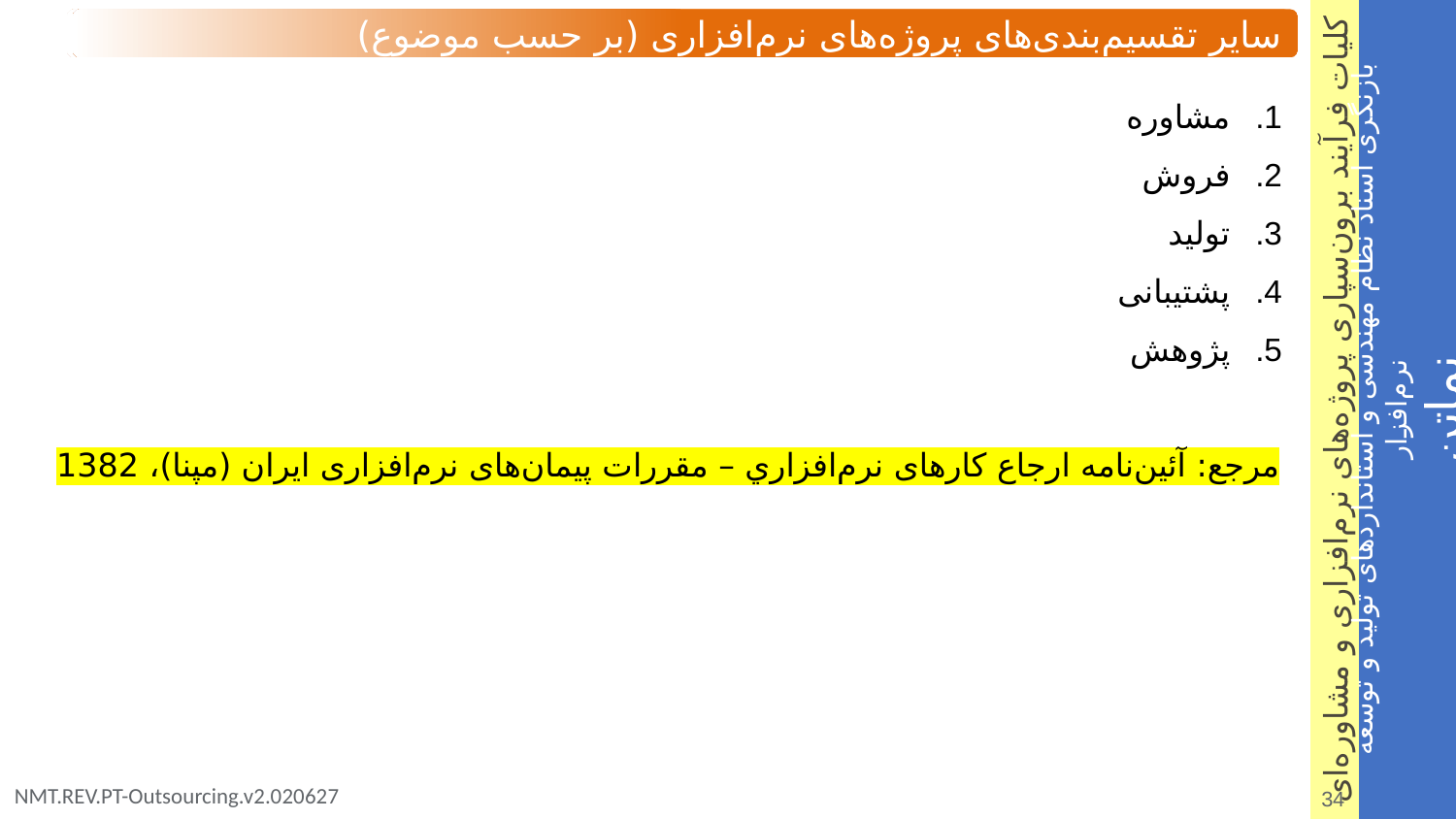

سایر تقسیم‌بندی‌های پروژه‌های نرم‌افزاری (بر حسب موضوع)
مشاوره
فروش
تولید
پشتیبانی
پژوهش

مرجع: آئين‌نامه ارجاع کارهای نرم‌افزاري – مقررات پیمان‌های نرم‌افزاری ایران (مپنا)، 1382

34